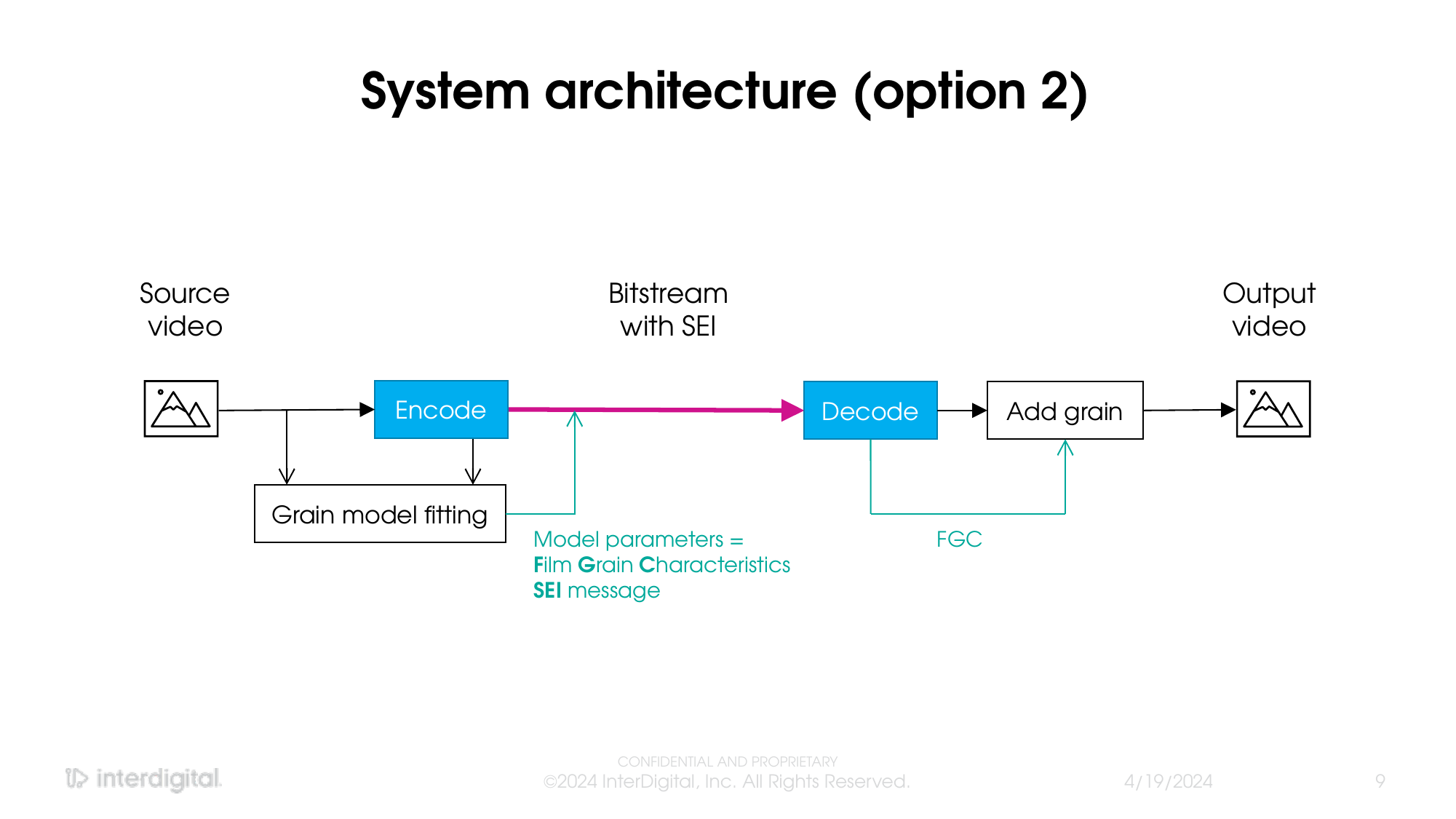

# System architecture (option 2)
Source video
Bitstream
with SEI
Output video

Encode
Add grain
Decode
Grain model fitting
Model parameters =
Film Grain Characteristics
SEI message
FGC
CONFIDENTIAL AND PROPRIETARY
©2024 InterDigital, Inc. All Rights Reserved.
4/19/2024
9